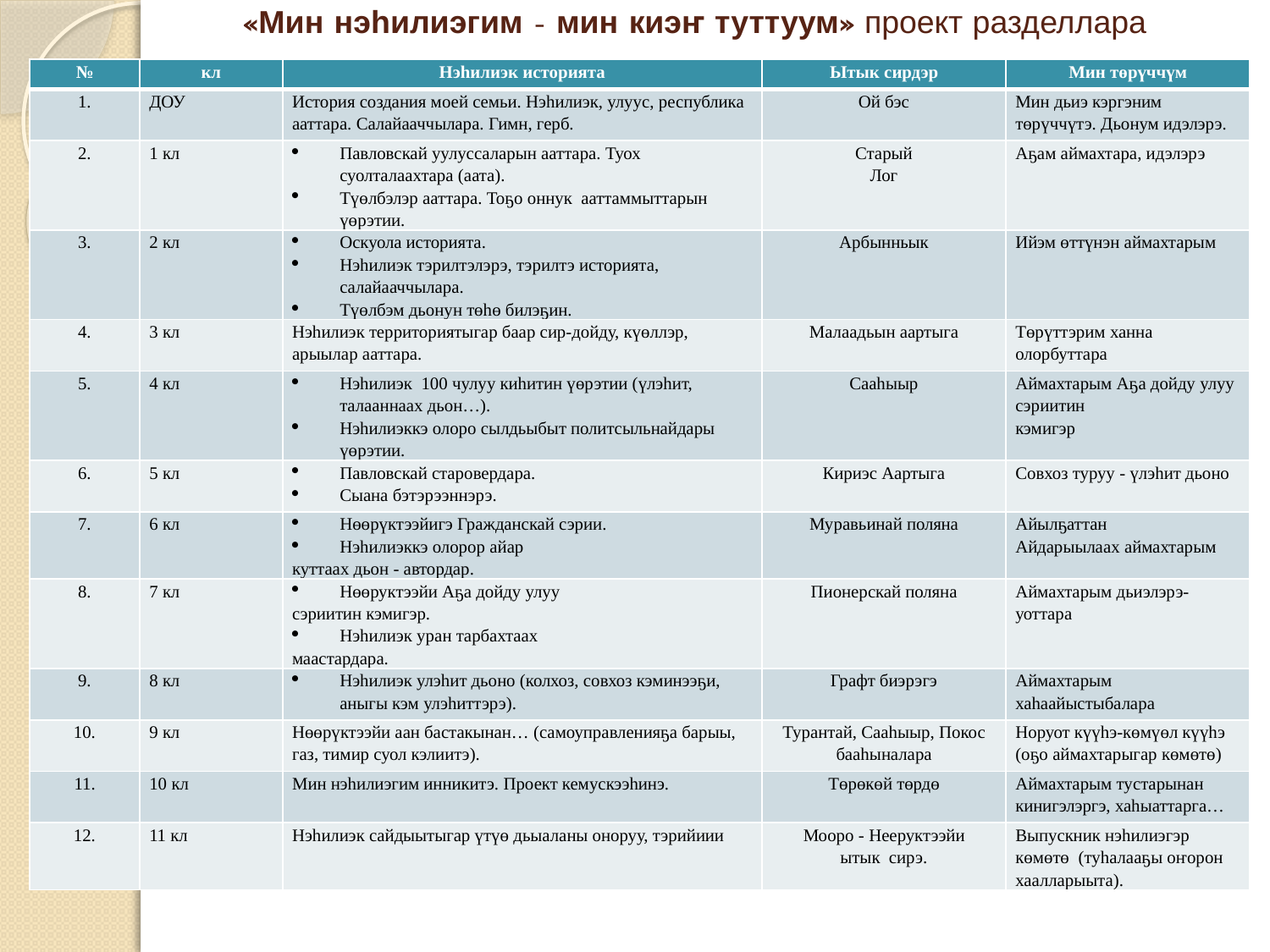

# «Мин нэһилиэгим - мин киэҥ туттуум» проект разделлара
| № | кл | Нэһилиэк историята | Ытык сирдэр | Мин төрүччүм |
| --- | --- | --- | --- | --- |
| 1. | ДОУ | История создания моей семьи. Нэһилиэк, улуус, республика ааттара. Салайааччылара. Гимн, герб. | Ой бэс | Мин дьиэ кэргэним төрүччүтэ. Дьонум идэлэрэ. |
| 2. | 1 кл | Павловскай уулуссаларын ааттара. Туох суолталаахтара (аата). Түөлбэлэр ааттара. Тоҕо оннук ааттаммыттарын үөрэтии. | Старый Лог | Аҕам аймахтара, идэлэрэ |
| 3. | 2 кл | Оскуола историята. Нэһилиэк тэрилтэлэрэ, тэрилтэ историята, салайааччылара. Түөлбэм дьонун төһө билэҕин. | Арбынньык | Ийэм өттүнэн аймахтарым |
| 4. | 3 кл | Нэһилиэк территориятыгар баар сир-дойду, күөллэр, арыылар ааттара. | Малаадьын аартыга | Төрүттэрим ханна олорбуттара |
| 5. | 4 кл | Нэһилиэк 100 чулуу киһитин үөрэтии (үлэһит, талааннаах дьон…). Нэһилиэккэ олоро сылдьыбыт политсыльнайдары үөрэтии. | Сааһыыр | Аймахтарым Аҕа дойду улуу сэриитин кэмигэр |
| 6. | 5 кл | Павловскай старовердара. Сыана бэтэрээннэрэ. | Кириэс Аартыга | Совхоз туруу - үлэһит дьоно |
| 7. | 6 кл | Нөөрүктээйигэ Гражданскай сэрии. Нэһилиэккэ олорор айар куттаах дьон - автордар. | Муравьинай поляна | Айылҕаттан Айдарыылаах аймахтарым |
| 8. | 7 кл | Нөөруктээйи Аҕа дойду улуу сэриитин кэмигэр. Нэһилиэк уран тарбахтаах маастардара. | Пионерскай поляна | Аймахтарым дьиэлэрэ- уоттара |
| 9. | 8 кл | Нэһилиэк улэһит дьоно (колхоз, совхоз кэминээҕи, аныгы кэм улэһиттэрэ). | Графт биэрэгэ | Аймахтарым хаһаайыстыбалара |
| 10. | 9 кл | Нөөрүктээйи аан бастакынан… (самоуправленияҕа барыы, газ, тимир суол кэлиитэ). | Турантай, Сааһыыр, Покос бааһыналара | Норуот күүһэ-көмүөл күүһэ (оҕо аймахтарыгар көмөтө) |
| 11. | 10 кл | Мин нэһилиэгим инникитэ. Проект кемускээһинэ. | Төрөкөй төрдө | Аймахтарым тустарынан кинигэлэргэ, хаһыаттарга… |
| 12. | 11 кл | Нэһилиэк сайдыытыгар үтүө дьыаланы оноруу, тэрийиии | Мооро - Нееруктээйи ытык сирэ. | Выпускник нэһилиэгэр көмөтө (туһалааҕы оҥорон хаалларыыта). |